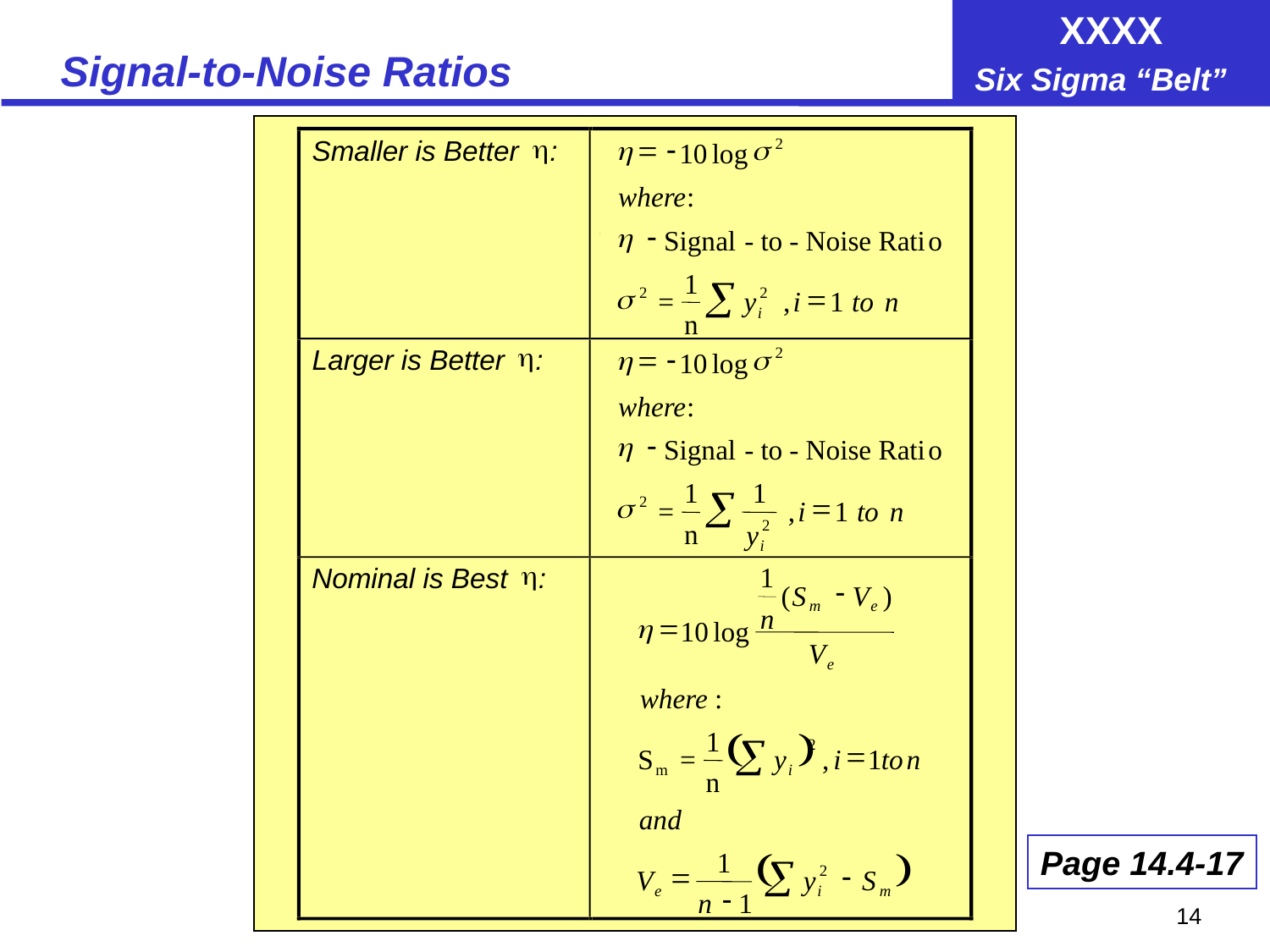

# Signal-to-Noise Ratios

η

η
=
−
σ
2
10
log
where
:
η
−
Signal
-
to
-
Noise Rati
o
1
∑
σ
=
2
2
=
y
,
i
1
to
n

i
n
Smaller is Better
:

η

η
=
−
σ
2
10
log
where
:
η
−
Signal
-
to
-
Noise Rati
o
1
1
∑
σ
=
2
=
,
i
1
to
n

2
n
y
i
Larger is Better
:

η

1
−
(
S
V
)
m
e

n
η
=
10
log

V
e
where
:
(
)
1
∑
2
=
S
=
,
1
y
i
to
n
m
i

n
and
(
)
1
∑
=
−
2
V
y
S
e
i
m

−
n
1
Nominal is Best
:

Page 14.4-17